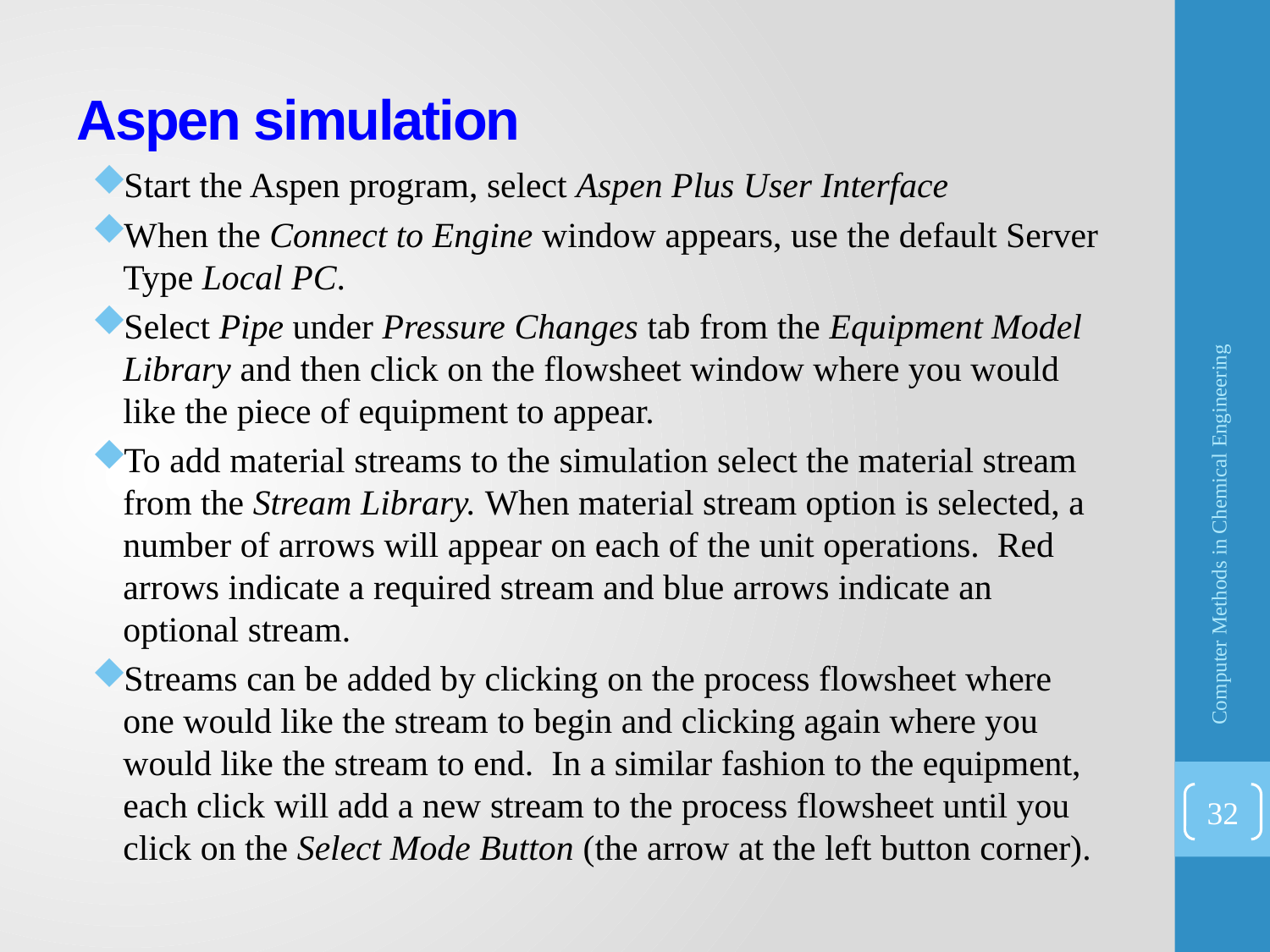

# Aspen simulation
Start the Aspen program, select Aspen Plus User Interface
When the Connect to Engine window appears, use the default Server Type Local PC.
Select Pipe under Pressure Changes tab from the Equipment Model Library and then click on the flowsheet window where you would like the piece of equipment to appear.
To add material streams to the simulation select the material stream from the Stream Library. When material stream option is selected, a number of arrows will appear on each of the unit operations.  Red arrows indicate a required stream and blue arrows indicate an optional stream.
Streams can be added by clicking on the process flowsheet where one would like the stream to begin and clicking again where you would like the stream to end.  In a similar fashion to the equipment, each click will add a new stream to the process flowsheet until you click on the Select Mode Button (the arrow at the left button corner).

Computer Methods in Chemical Engineering
32